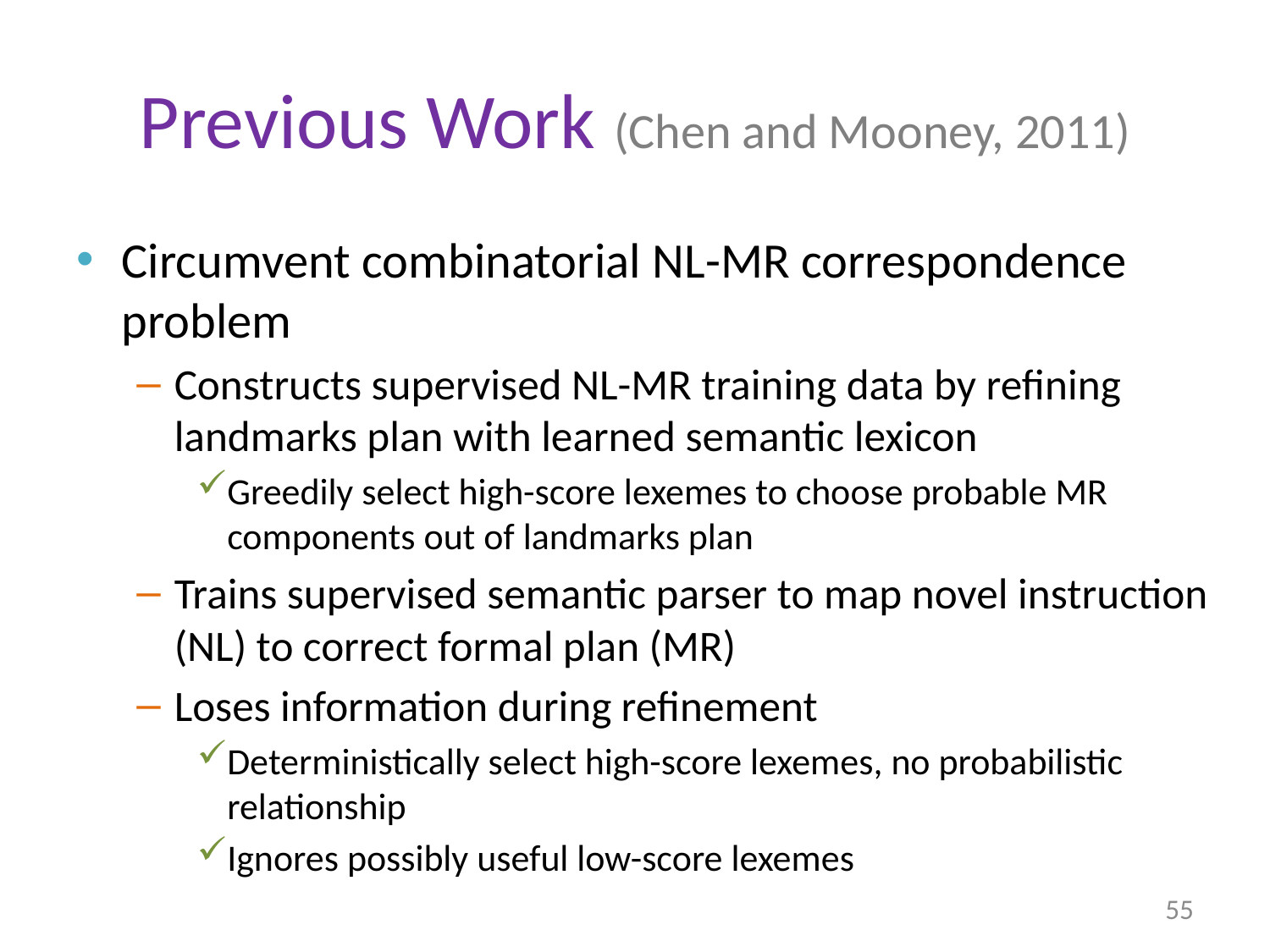

# Previous Work (Chen and Mooney, 2011)
Circumvent combinatorial NL-MR correspondence problem
Constructs supervised NL-MR training data by refining landmarks plan with learned semantic lexicon
Greedily select high-score lexemes to choose probable MR components out of landmarks plan
Trains supervised semantic parser to map novel instruction (NL) to correct formal plan (MR)
Loses information during refinement
Deterministically select high-score lexemes, no probabilistic relationship
Ignores possibly useful low-score lexemes

55